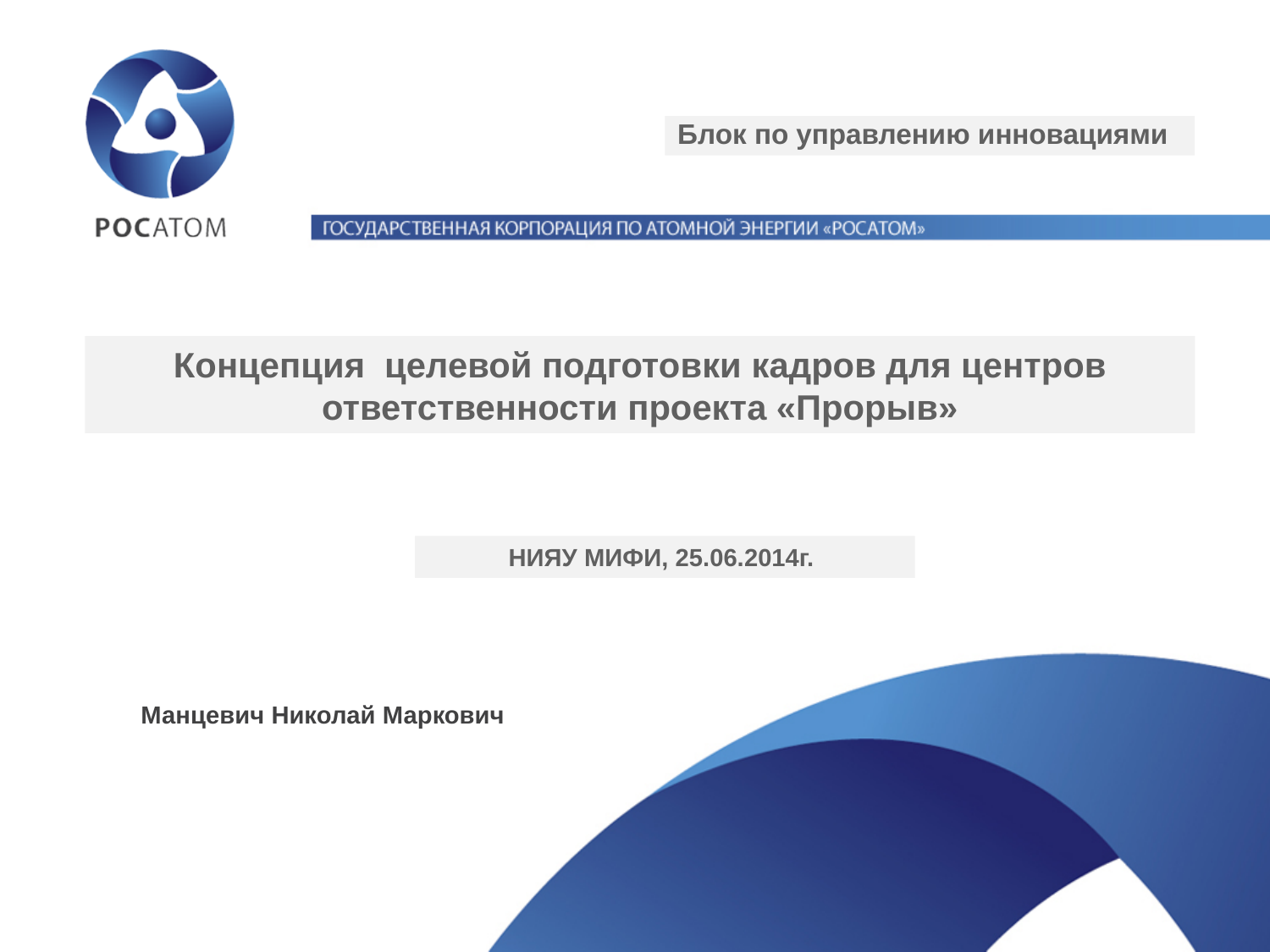

Блок по управлению инновациями
Концепция  целевой подготовки кадров для центров ответственности проекта «Прорыв»
НИЯУ МИФИ, 25.06.2014г.
Манцевич Николай Маркович